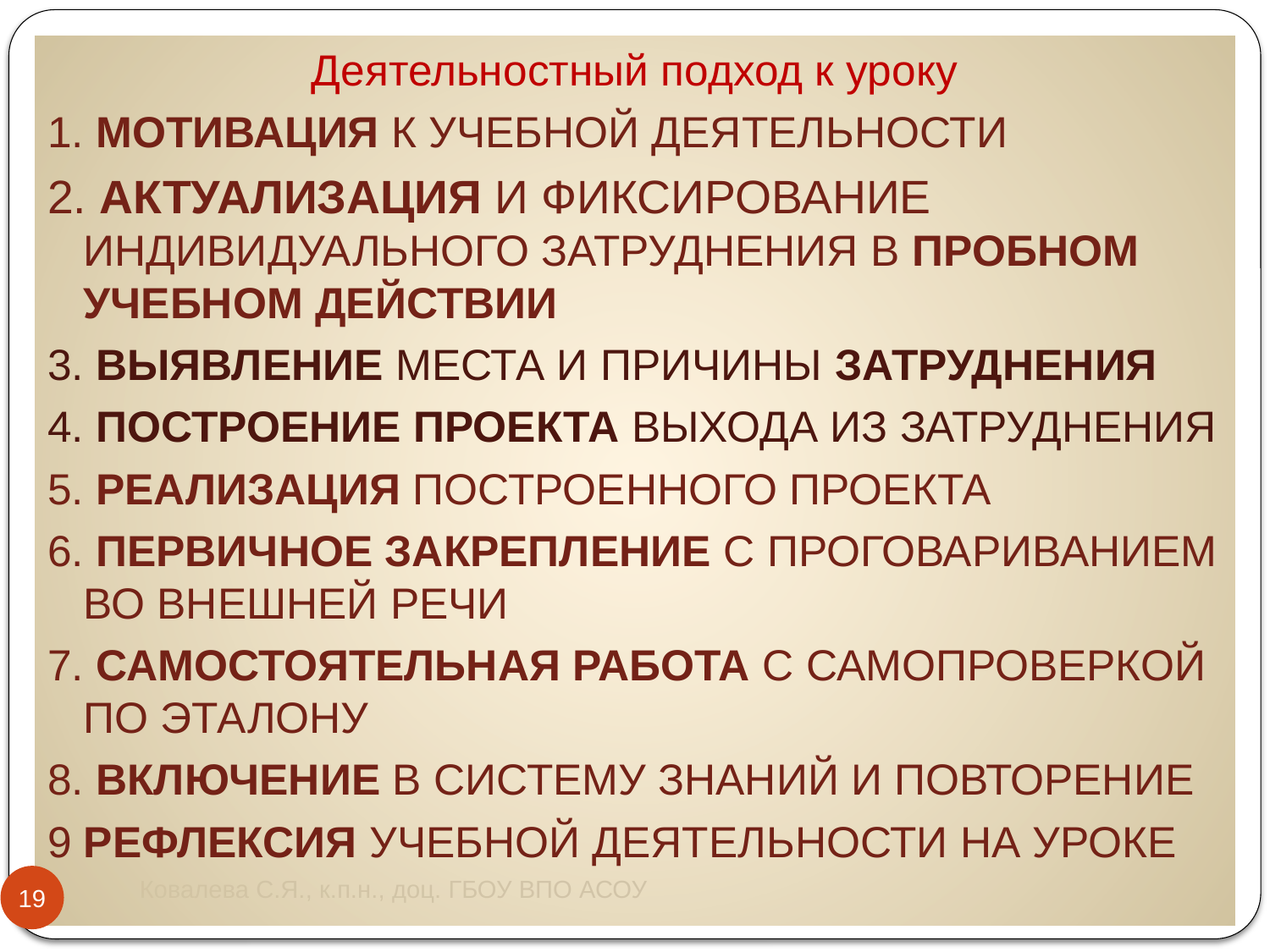

Деятельностный подход к уроку
1. МОТИВАЦИЯ К УЧЕБНОЙ ДЕЯТЕЛЬНОСТИ
2. АКТУАЛИЗАЦИЯ И ФИКСИРОВАНИЕ ИНДИВИДУАЛЬНОГО ЗАТРУДНЕНИЯ В ПРОБНОМ УЧЕБНОМ ДЕЙСТВИИ
3. ВЫЯВЛЕНИЕ МЕСТА И ПРИЧИНЫ ЗАТРУДНЕНИЯ
4. ПОСТРОЕНИЕ ПРОЕКТА ВЫХОДА ИЗ ЗАТРУДНЕНИЯ
5. РЕАЛИЗАЦИЯ ПОСТРОЕННОГО ПРОЕКТА
6. ПЕРВИЧНОЕ ЗАКРЕПЛЕНИЕ С ПРОГОВАРИВАНИЕМ ВО ВНЕШНЕЙ РЕЧИ
7. САМОСТОЯТЕЛЬНАЯ РАБОТА С САМОПРОВЕРКОЙ ПО ЭТАЛОНУ
8. ВКЛЮЧЕНИЕ В СИСТЕМУ ЗНАНИЙ И ПОВТОРЕНИЕ
9 РЕФЛЕКСИЯ УЧЕБНОЙ ДЕЯТЕЛЬНОСТИ НА УРОКЕ

Ковалева С.Я., к.п.н., доц. ГБОУ ВПО АСОУ
19